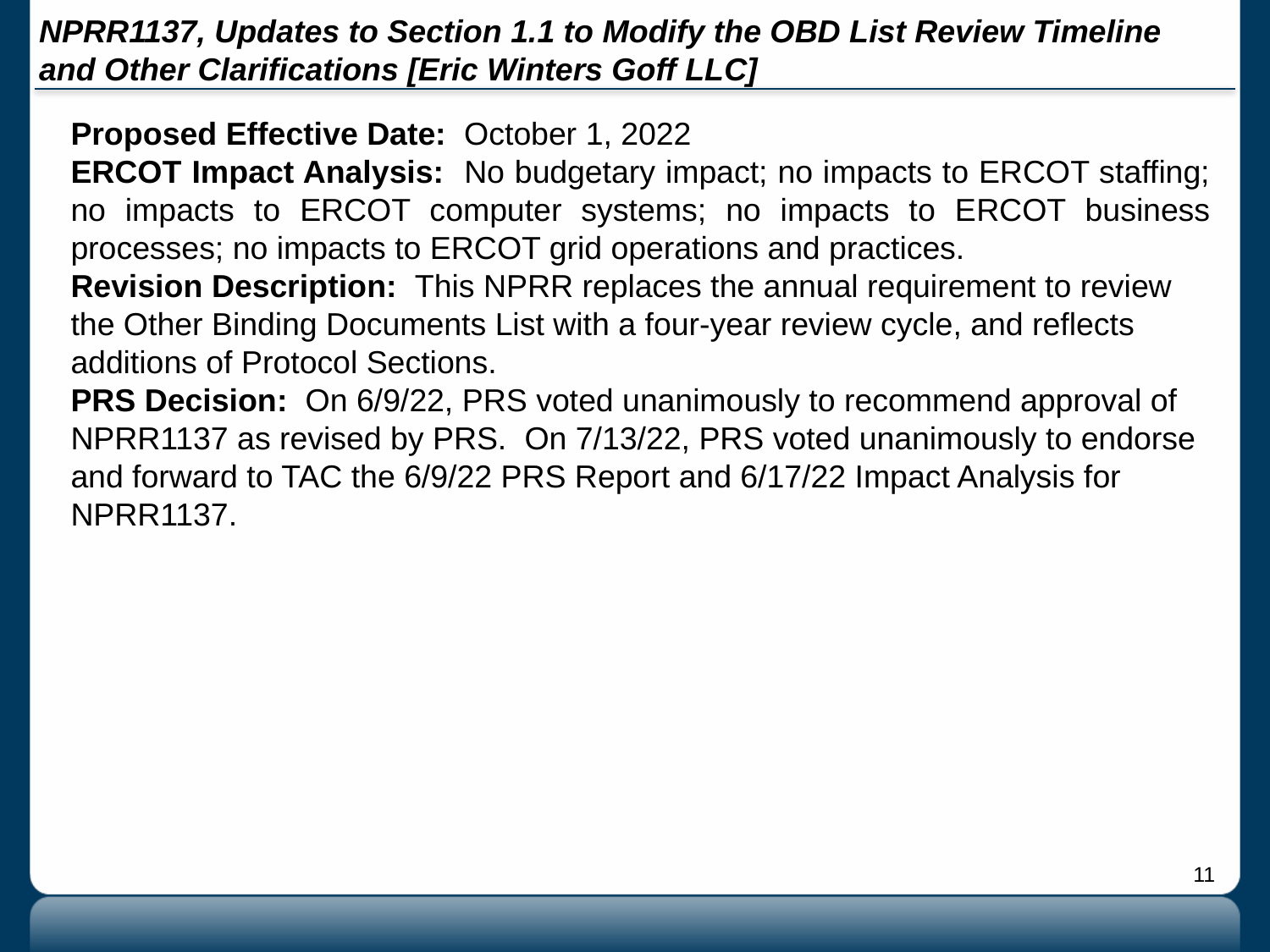

# NPRR1137, Updates to Section 1.1 to Modify the OBD List Review Timeline and Other Clarifications [Eric Winters Goff LLC]
Proposed Effective Date:  October 1, 2022
ERCOT Impact Analysis:  No budgetary impact; no impacts to ERCOT staffing; no impacts to ERCOT computer systems; no impacts to ERCOT business processes; no impacts to ERCOT grid operations and practices.
Revision Description:  This NPRR replaces the annual requirement to review the Other Binding Documents List with a four-year review cycle, and reflects additions of Protocol Sections.
PRS Decision:  On 6/9/22, PRS voted unanimously to recommend approval of NPRR1137 as revised by PRS.  On 7/13/22, PRS voted unanimously to endorse and forward to TAC the 6/9/22 PRS Report and 6/17/22 Impact Analysis for NPRR1137.